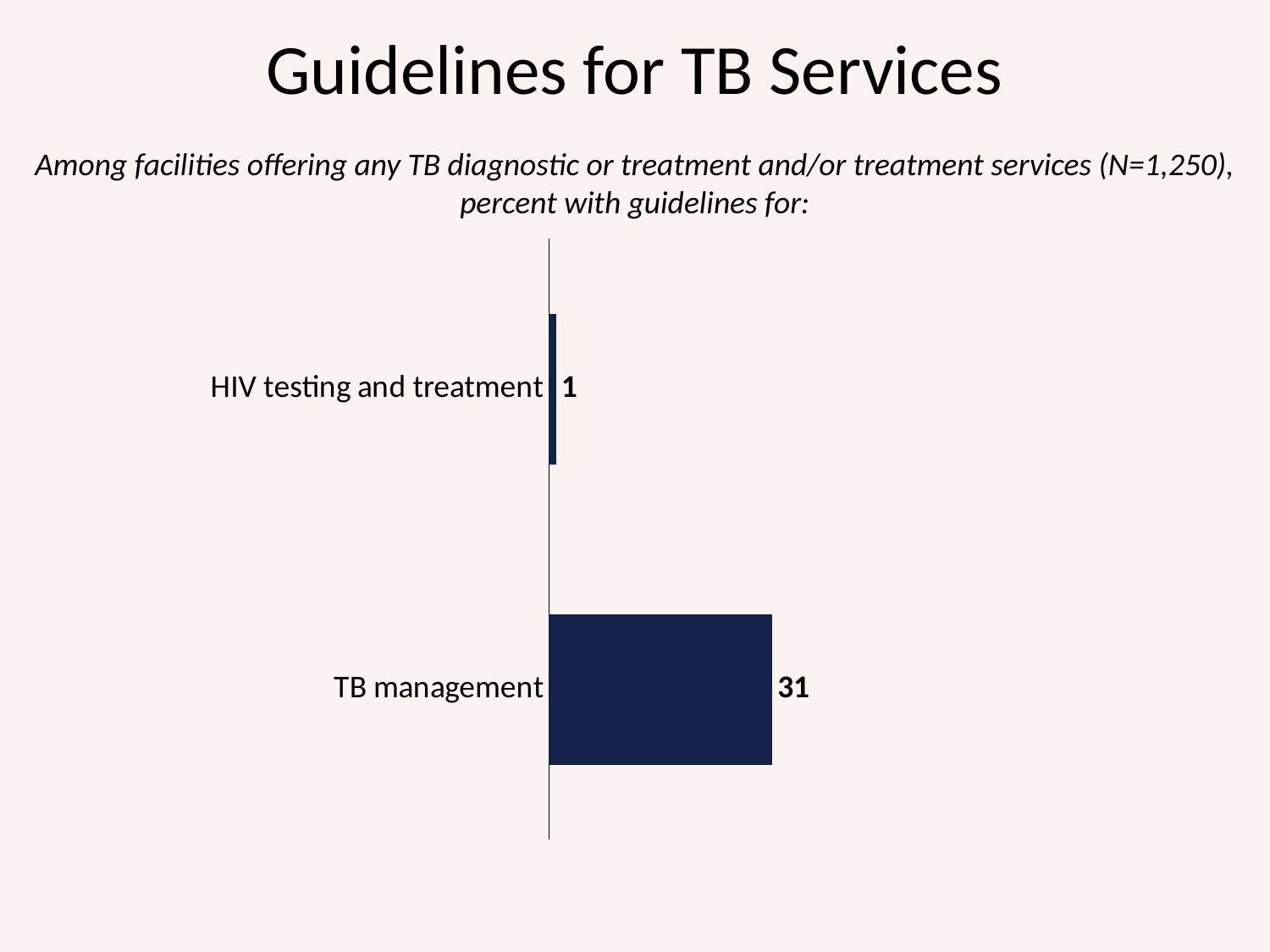

# Guidelines for TB Services
Among facilities offering any TB diagnostic or treatment and/or treatment services (N=1,250), percent with guidelines for:

### Chart

| Category | Series 1 |
|---|---|
| TB management | 31.0 |
| HIV testing and treatment | 1.0 |